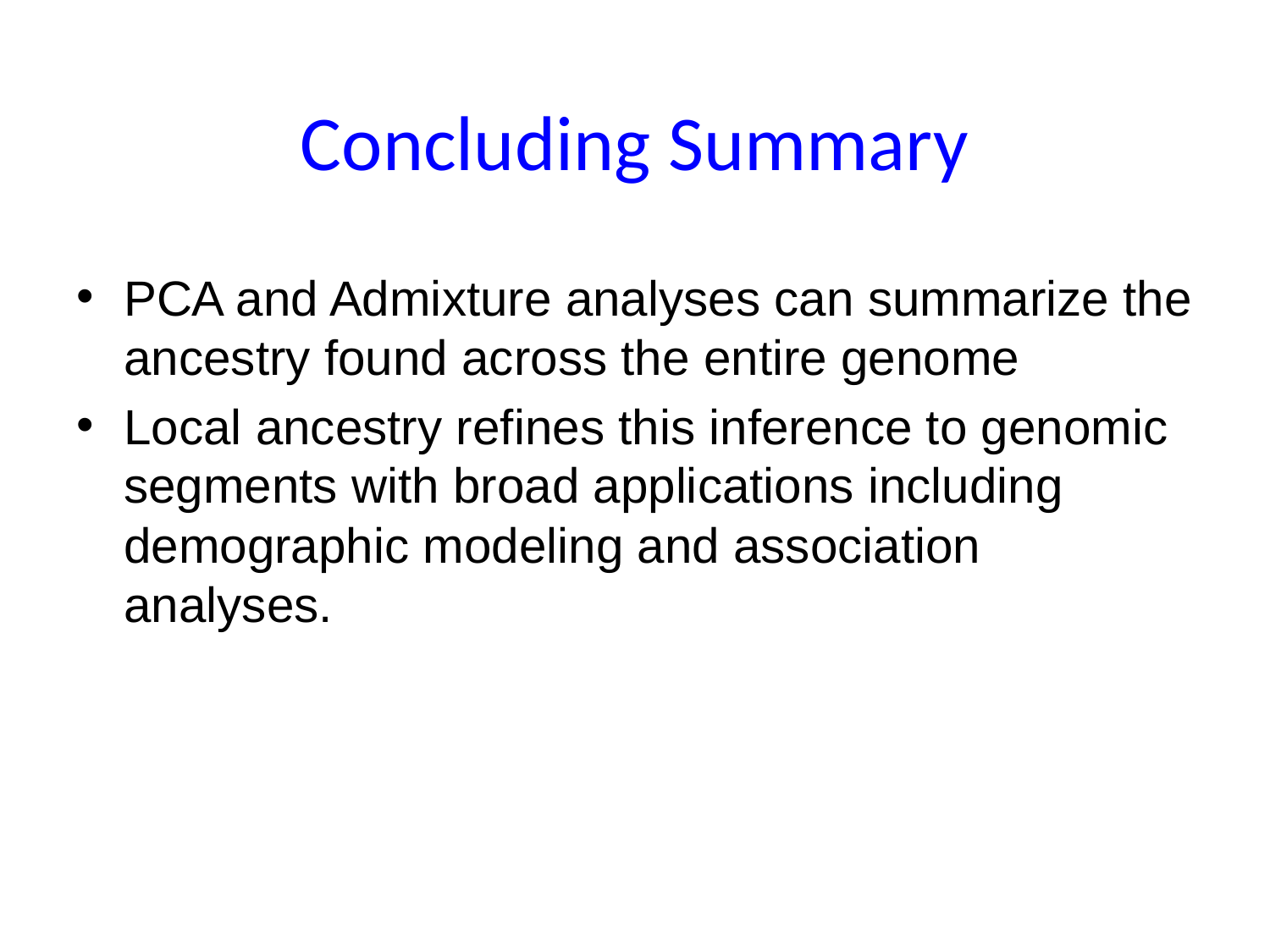

# Concluding Summary
PCA and Admixture analyses can summarize the ancestry found across the entire genome
Local ancestry refines this inference to genomic segments with broad applications including demographic modeling and association analyses.